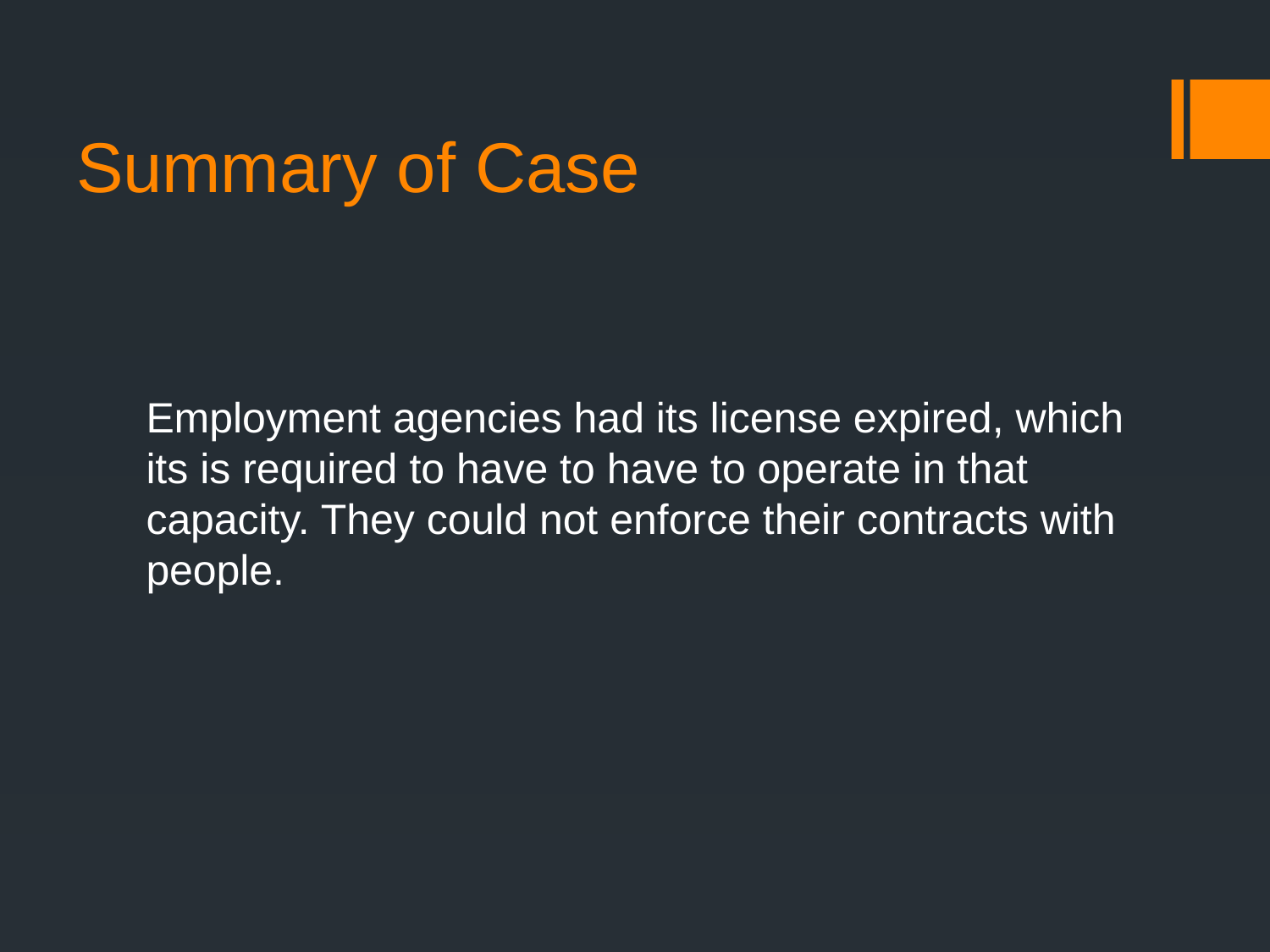

# Summary of Case
Employment agencies had its license expired, which its is required to have to have to operate in that capacity. They could not enforce their contracts with people.